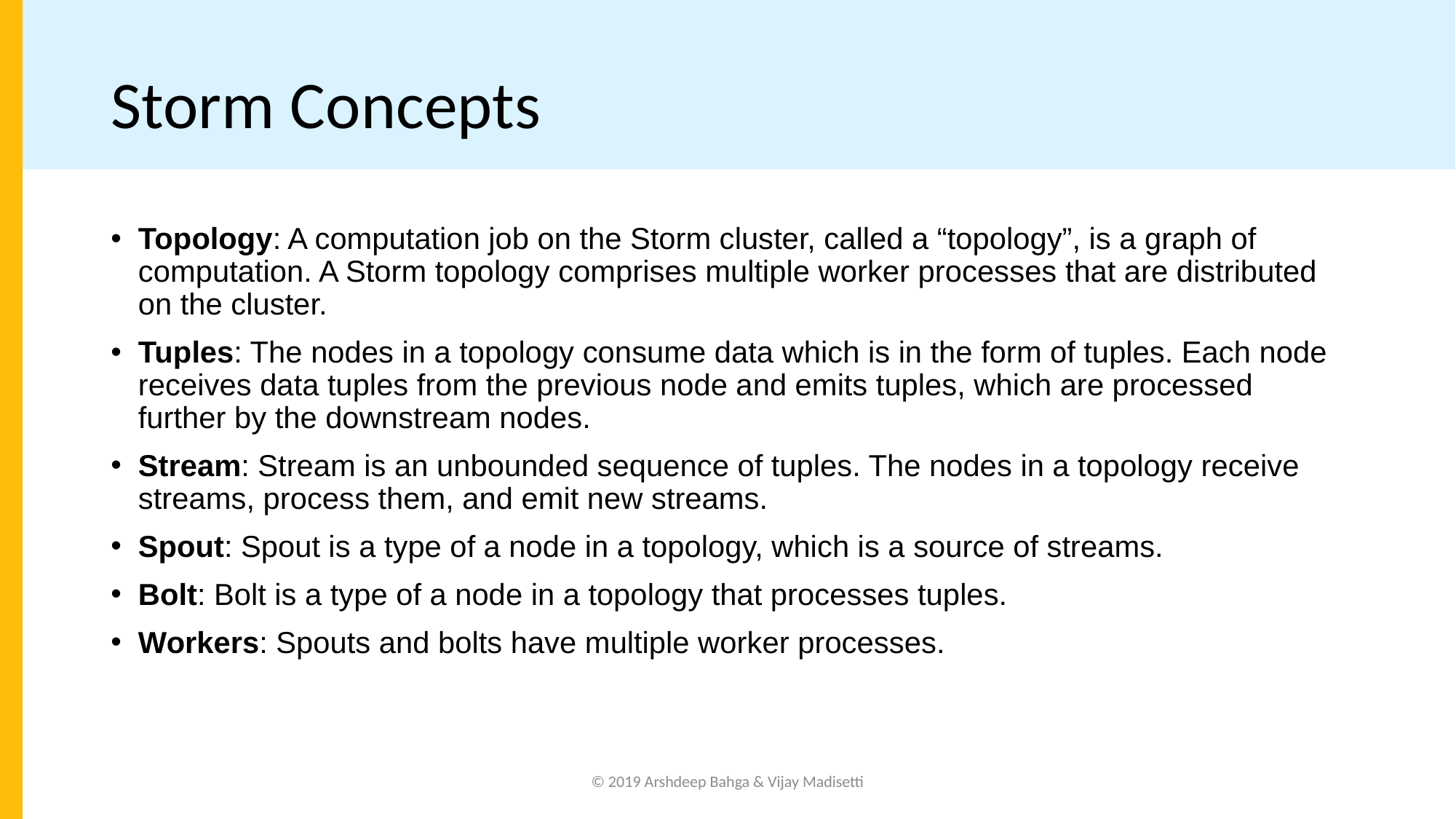

# Storm Concepts
Topology: A computation job on the Storm cluster, called a “topology”, is a graph of computation. A Storm topology comprises multiple worker processes that are distributed on the cluster.
Tuples: The nodes in a topology consume data which is in the form of tuples. Each node receives data tuples from the previous node and emits tuples, which are processed further by the downstream nodes.
Stream: Stream is an unbounded sequence of tuples. The nodes in a topology receive streams, process them, and emit new streams.
Spout: Spout is a type of a node in a topology, which is a source of streams.
Bolt: Bolt is a type of a node in a topology that processes tuples.
Workers: Spouts and bolts have multiple worker processes.
© 2019 Arshdeep Bahga & Vijay Madisetti